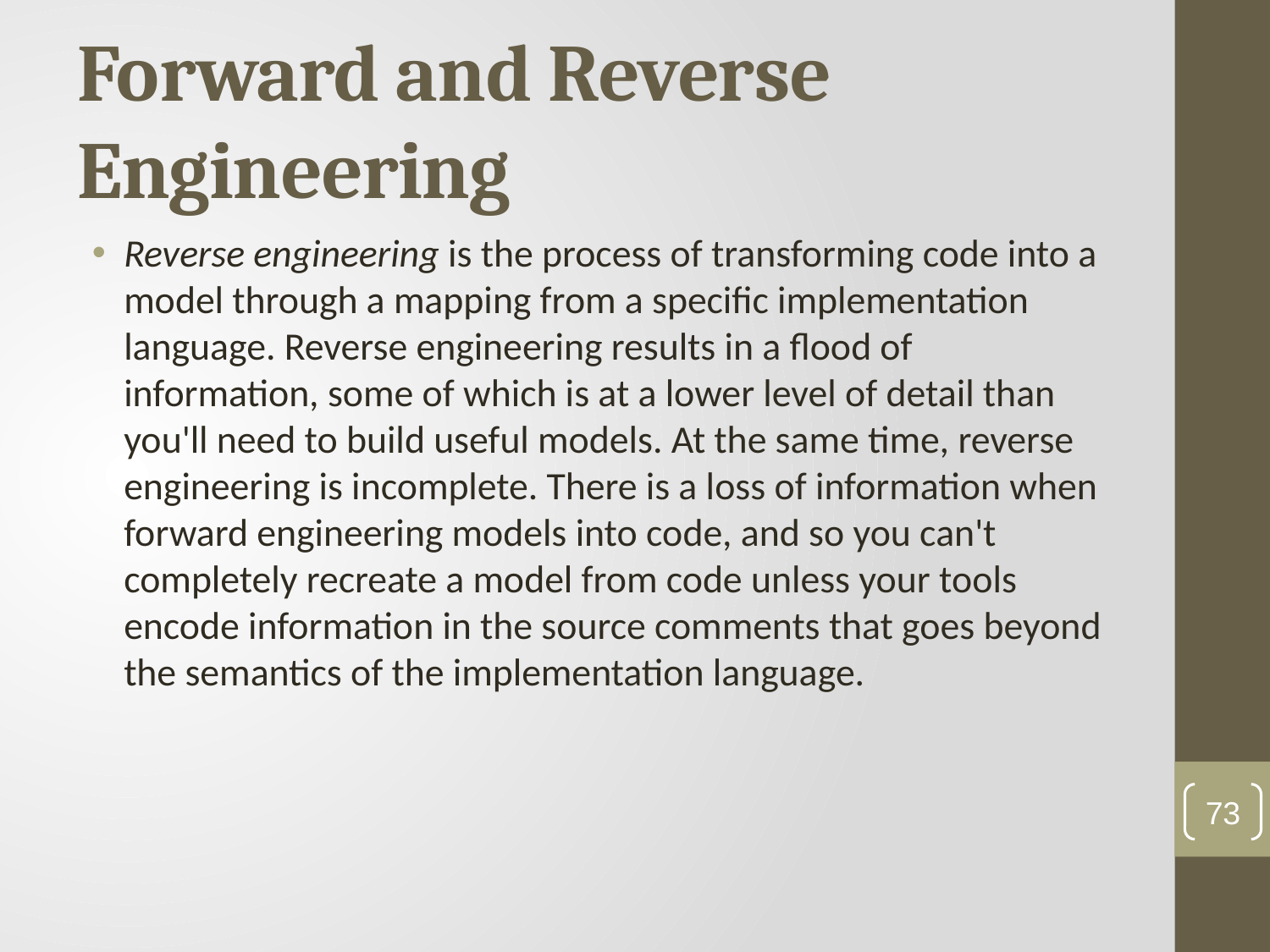

# Forward and Reverse Engineering
Reverse engineering is the process of transforming code into a model through a mapping from a specific implementation language. Reverse engineering results in a flood of information, some of which is at a lower level of detail than you'll need to build useful models. At the same time, reverse engineering is incomplete. There is a loss of information when forward engineering models into code, and so you can't completely recreate a model from code unless your tools encode information in the source comments that goes beyond the semantics of the implementation language.
73